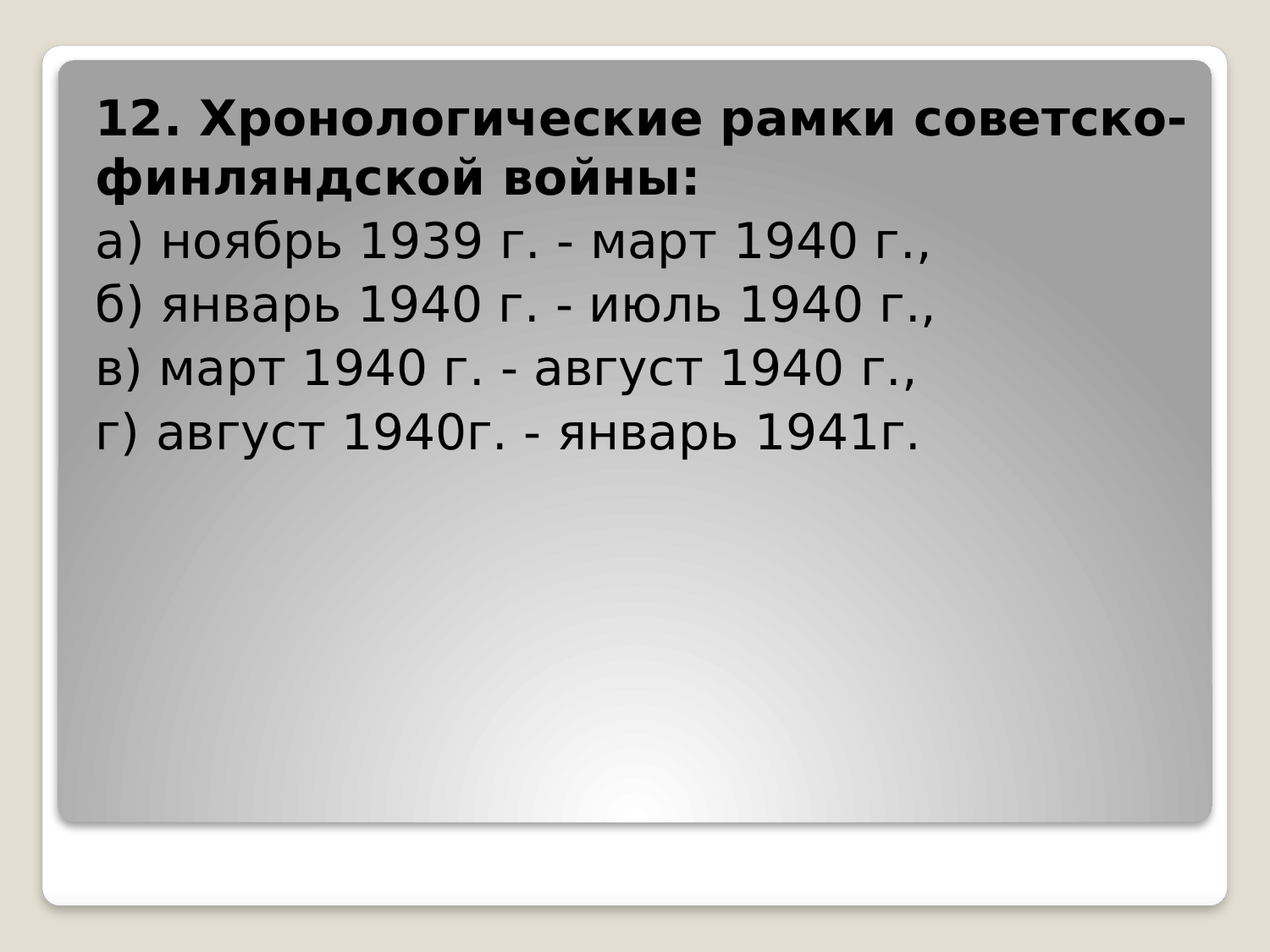

12. Хронологические рамки советско-финляндской войны:
а) ноябрь 1939 г. - март 1940 г.,
б) январь 1940 г. - июль 1940 г.,
в) март 1940 г. - август 1940 г.,
г) август 1940г. - январь 1941г.
#